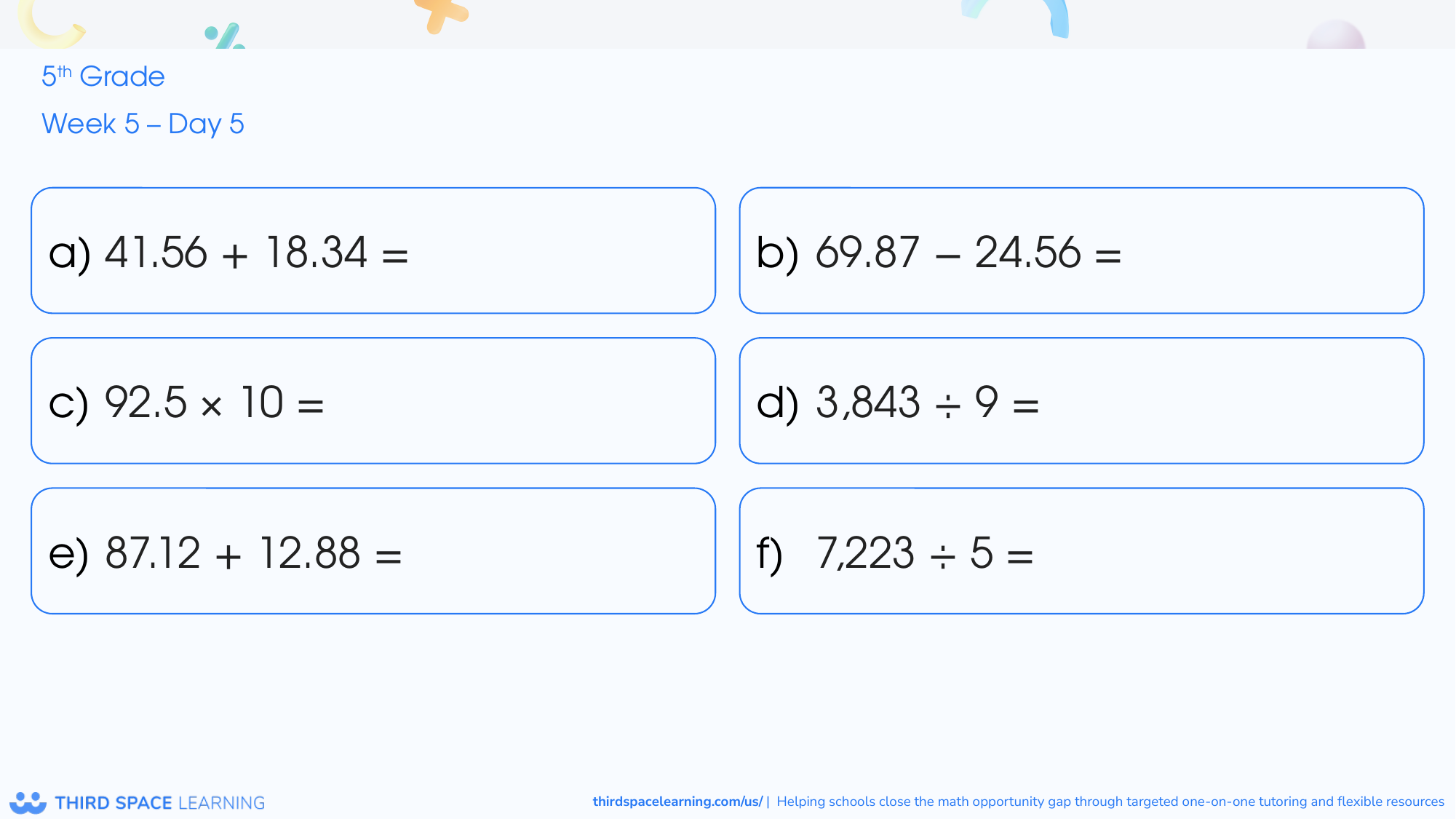

5th Grade
Week 5 – Day 5
41.56 + 18.34 =
69.87 − 24.56 =
92.5 × 10 =
3,843 ÷ 9 =
87.12 + 12.88 =
7,223 ÷ 5 =